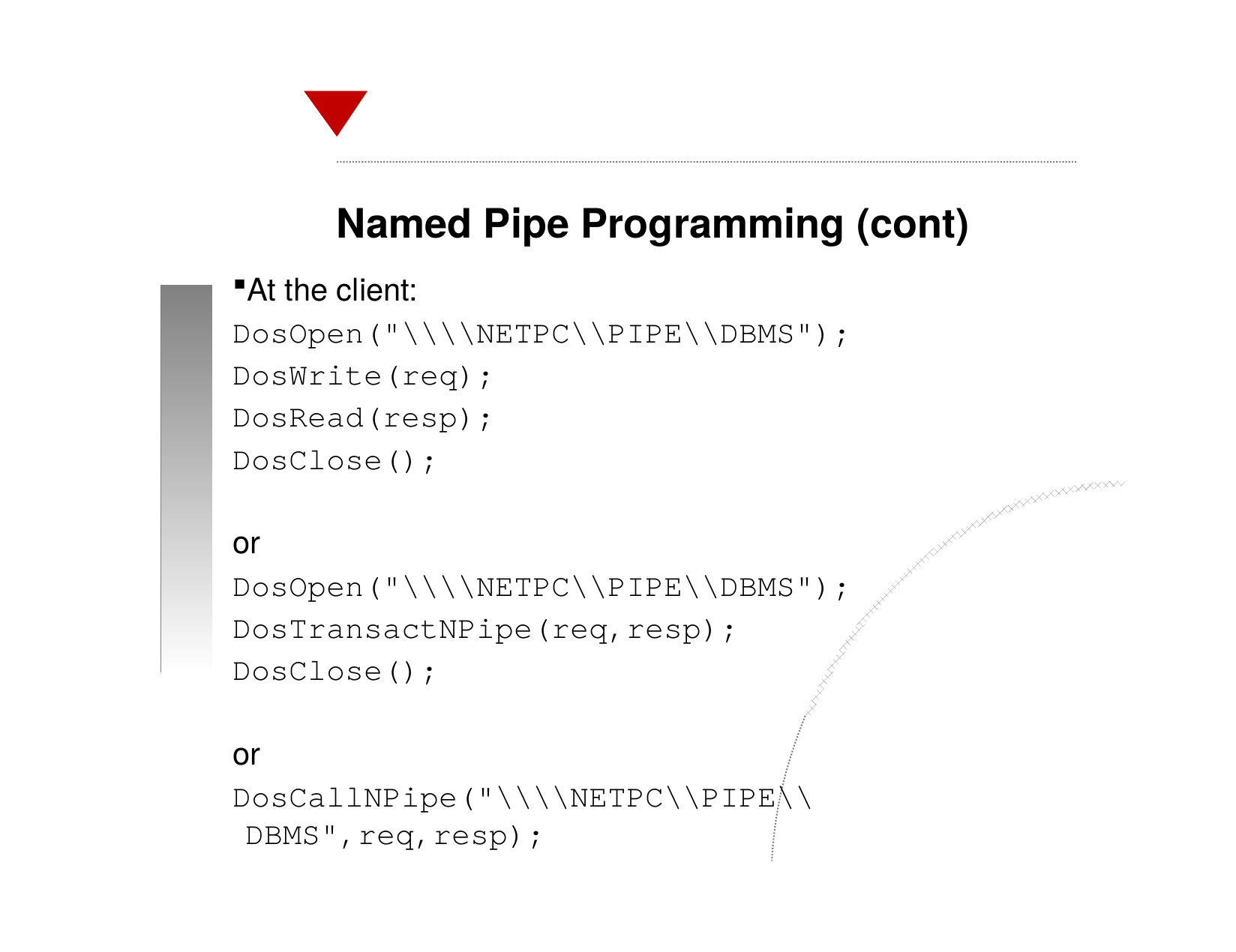

Named Pipe Programming (cont)
At the client:
DosOpen("\\\\NETPC\\PIPE\\DBMS");
DosWrite(req);
DosRead(resp);
DosClose();

or
DosOpen("\\\\NETPC\\PIPE\\DBMS");
DosTransactNPipe(req,resp);
DosClose();

or
DosCallNPipe("\\\\NETPC\\PIPE\\DBMS",req,resp);